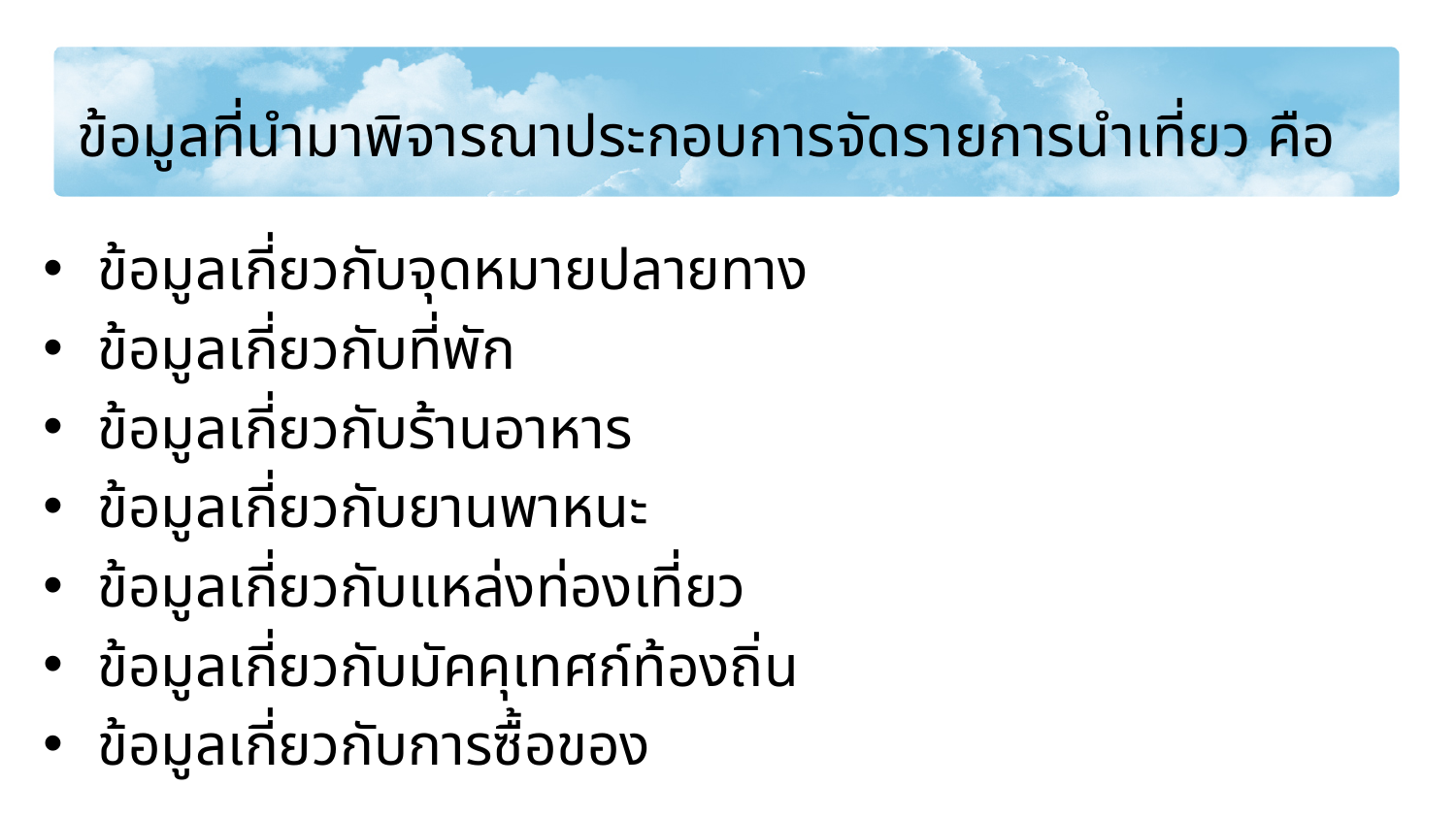

# ข้อมูลที่นำมาพิจารณาประกอบการจัดรายการนำเที่ยว คือ
ข้อมูลเกี่ยวกับจุดหมายปลายทาง
ข้อมูลเกี่ยวกับที่พัก
ข้อมูลเกี่ยวกับร้านอาหาร
ข้อมูลเกี่ยวกับยานพาหนะ
ข้อมูลเกี่ยวกับแหล่งท่องเที่ยว
ข้อมูลเกี่ยวกับมัคคุเทศก์ท้องถิ่น
ข้อมูลเกี่ยวกับการซื้อของ